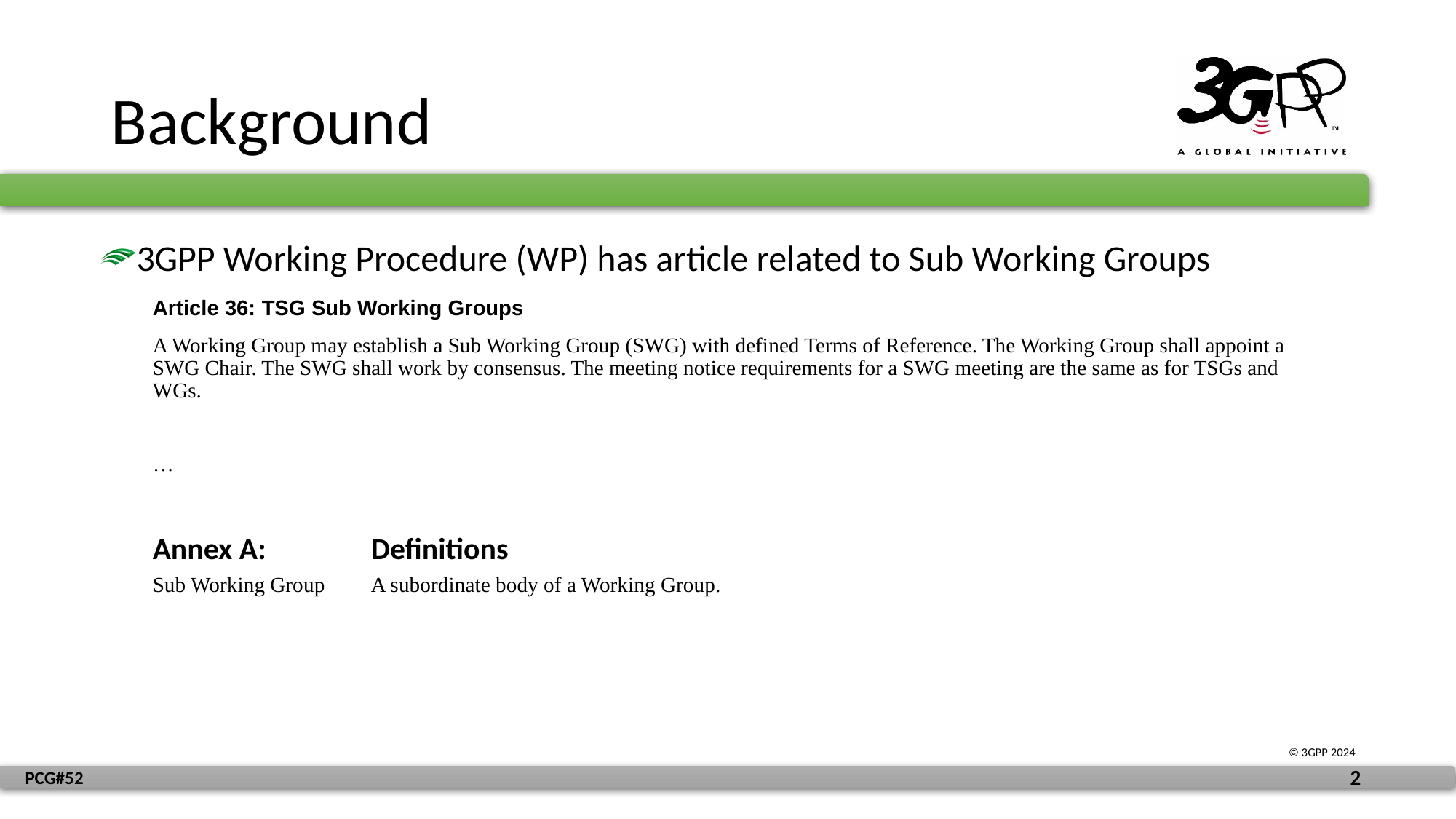

# Background
3GPP Working Procedure (WP) has article related to Sub Working Groups
Article 36:	TSG Sub Working Groups
A Working Group may establish a Sub Working Group (SWG) with defined Terms of Reference. The Working Group shall appoint a SWG Chair. The SWG shall work by consensus. The meeting notice requirements for a SWG meeting are the same as for TSGs and WGs.

…

Annex A: 	Definitions
Sub Working Group	A subordinate body of a Working Group.